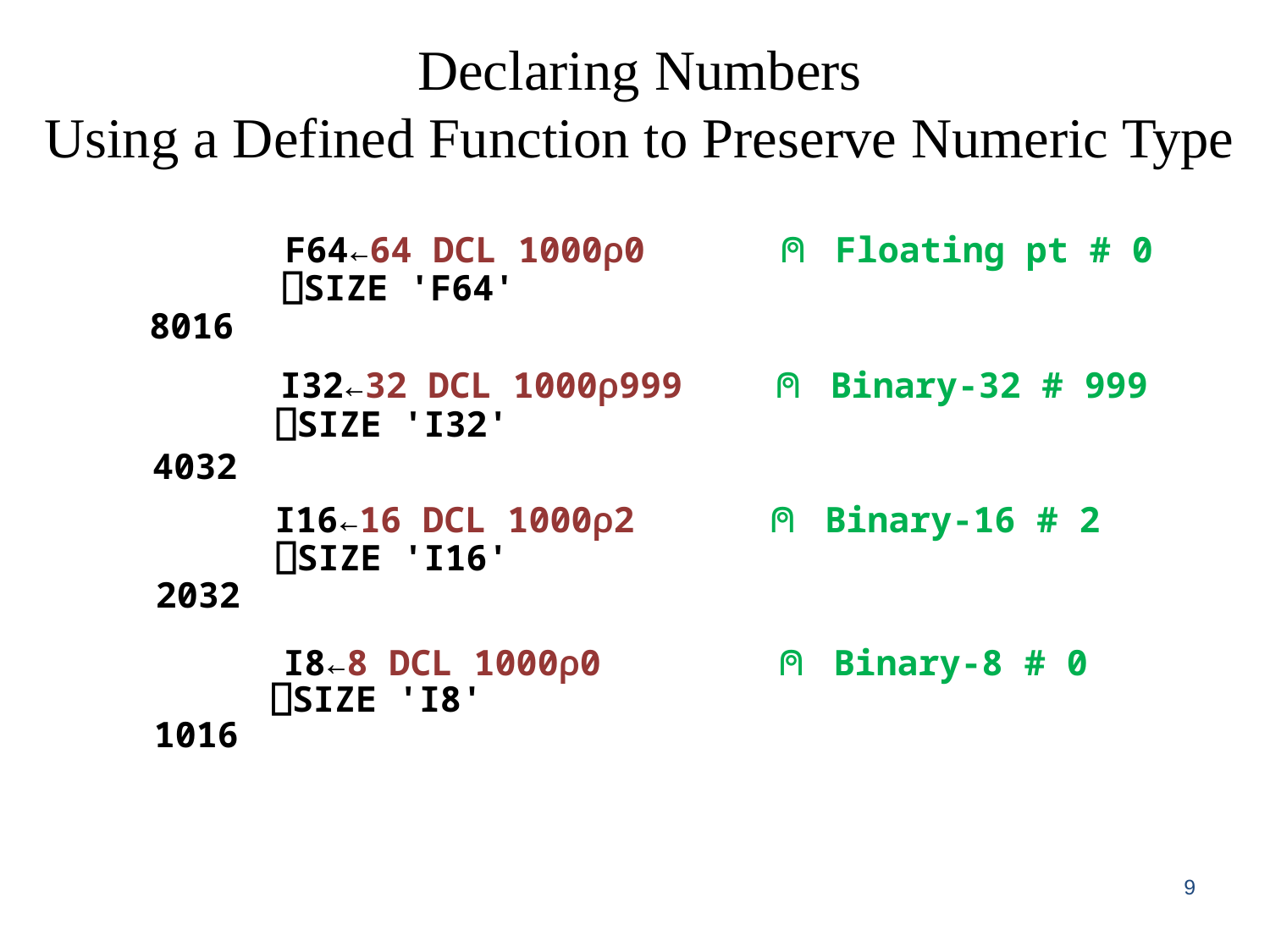

# Declaring Numbers Using a Defined Function to Preserve Numeric Type
 F64←64 DCL 1000⍴0      ⍝ Floating pt # 0
      ⎕SIZE 'F64'
8016
 I32←32 DCL 1000⍴999    ⍝ Binary-32 # 999
      ⎕SIZE 'I32'
4032

 I16←16 DCL 1000⍴2      ⍝ Binary-16 # 2
      ⎕SIZE 'I16'
2032
 I8←8 DCL 1000⍴0        ⍝ Binary-8 # 0
     ⎕SIZE 'I8'
1016
9